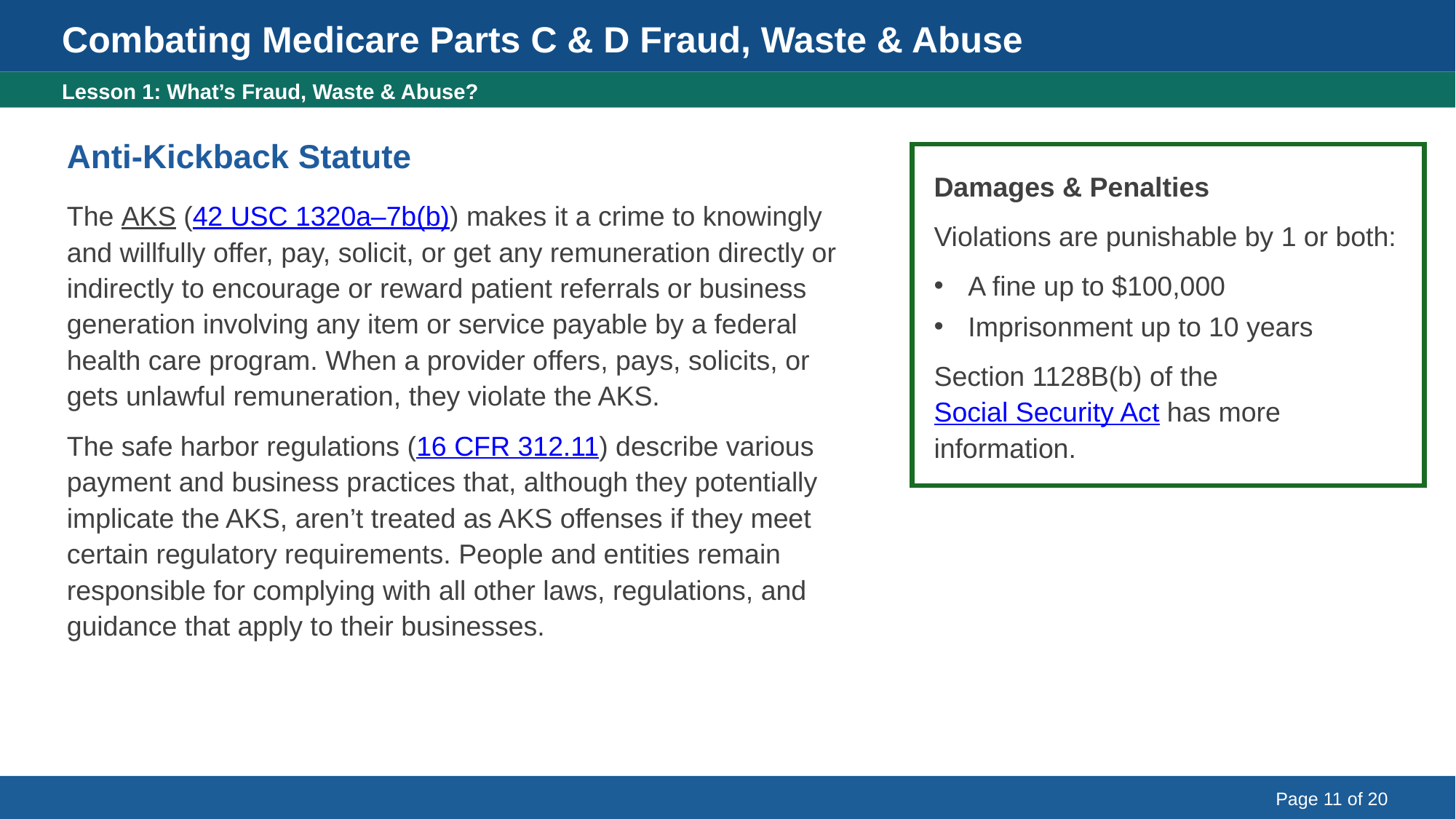

Combating Medicare Parts C & D Fraud, Waste & Abuse

Lesson 1: What’s Fraud, Waste & Abuse?
Anti-Kickback Statute
Damages & Penalties
Violations are punishable by 1 or both:
A fine up to $100,000
Imprisonment up to 10 years
Section 1128B(b) of the Social Security Act has more information.
The AKS (42 USC 1320a–7b(b)) makes it a crime to knowingly and willfully offer, pay, solicit, or get any remuneration directly or indirectly to encourage or reward patient referrals or business generation involving any item or service payable by a federal health care program. When a provider offers, pays, solicits, or gets unlawful remuneration, they violate the AKS.
The safe harbor regulations (16 CFR 312.11) describe various payment and business practices that, although they potentially implicate the AKS, aren’t treated as AKS offenses if they meet certain regulatory requirements. People and entities remain responsible for complying with all other laws, regulations, and guidance that apply to their businesses.

Page 11 of 20